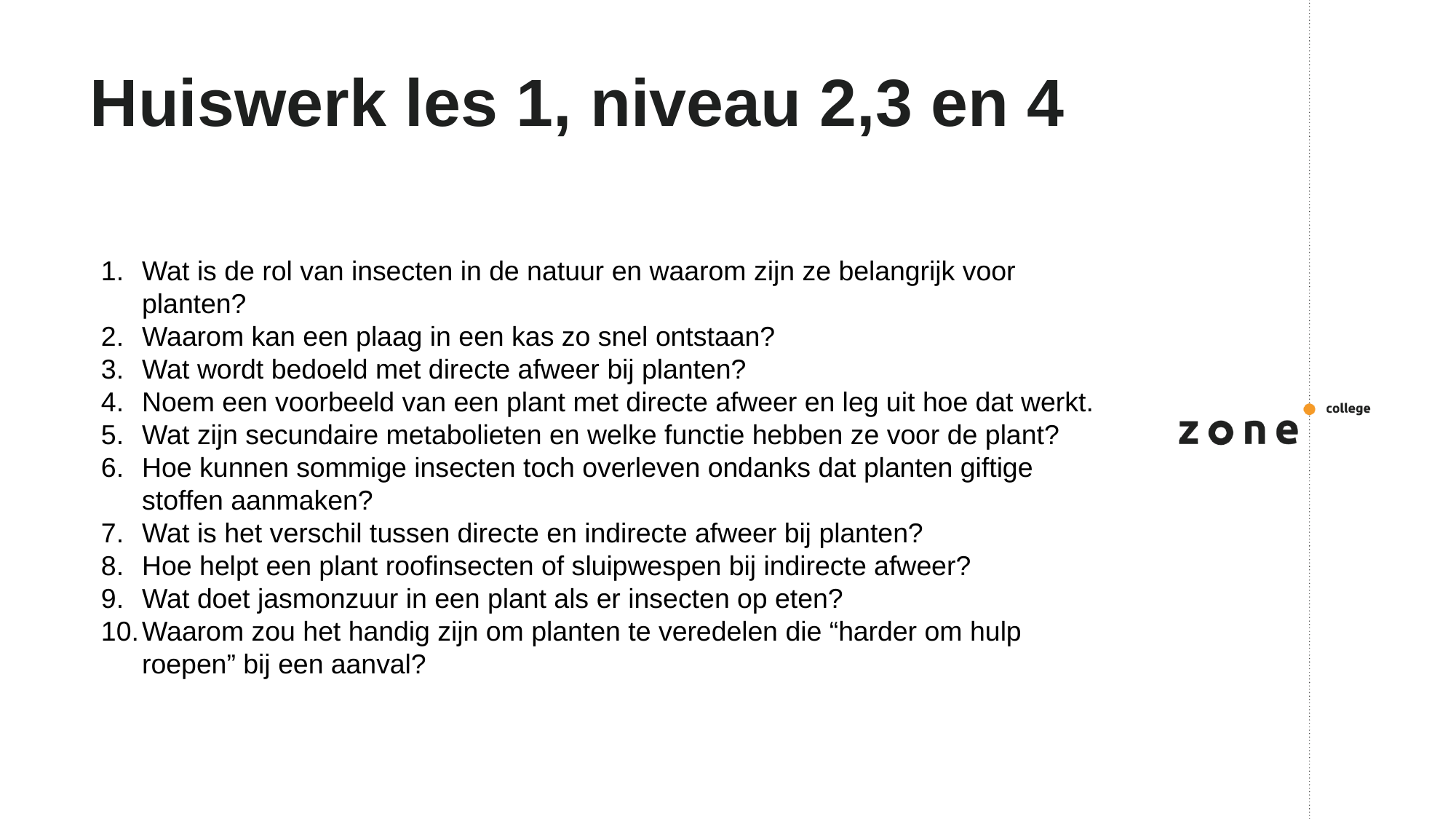

# Huiswerk les 1, niveau 2,3 en 4
Wat is de rol van insecten in de natuur en waarom zijn ze belangrijk voor planten?
Waarom kan een plaag in een kas zo snel ontstaan?
Wat wordt bedoeld met directe afweer bij planten?
Noem een voorbeeld van een plant met directe afweer en leg uit hoe dat werkt.
Wat zijn secundaire metabolieten en welke functie hebben ze voor de plant?
Hoe kunnen sommige insecten toch overleven ondanks dat planten giftige stoffen aanmaken?
Wat is het verschil tussen directe en indirecte afweer bij planten?
Hoe helpt een plant roofinsecten of sluipwespen bij indirecte afweer?
Wat doet jasmonzuur in een plant als er insecten op eten?
Waarom zou het handig zijn om planten te veredelen die “harder om hulp roepen” bij een aanval?